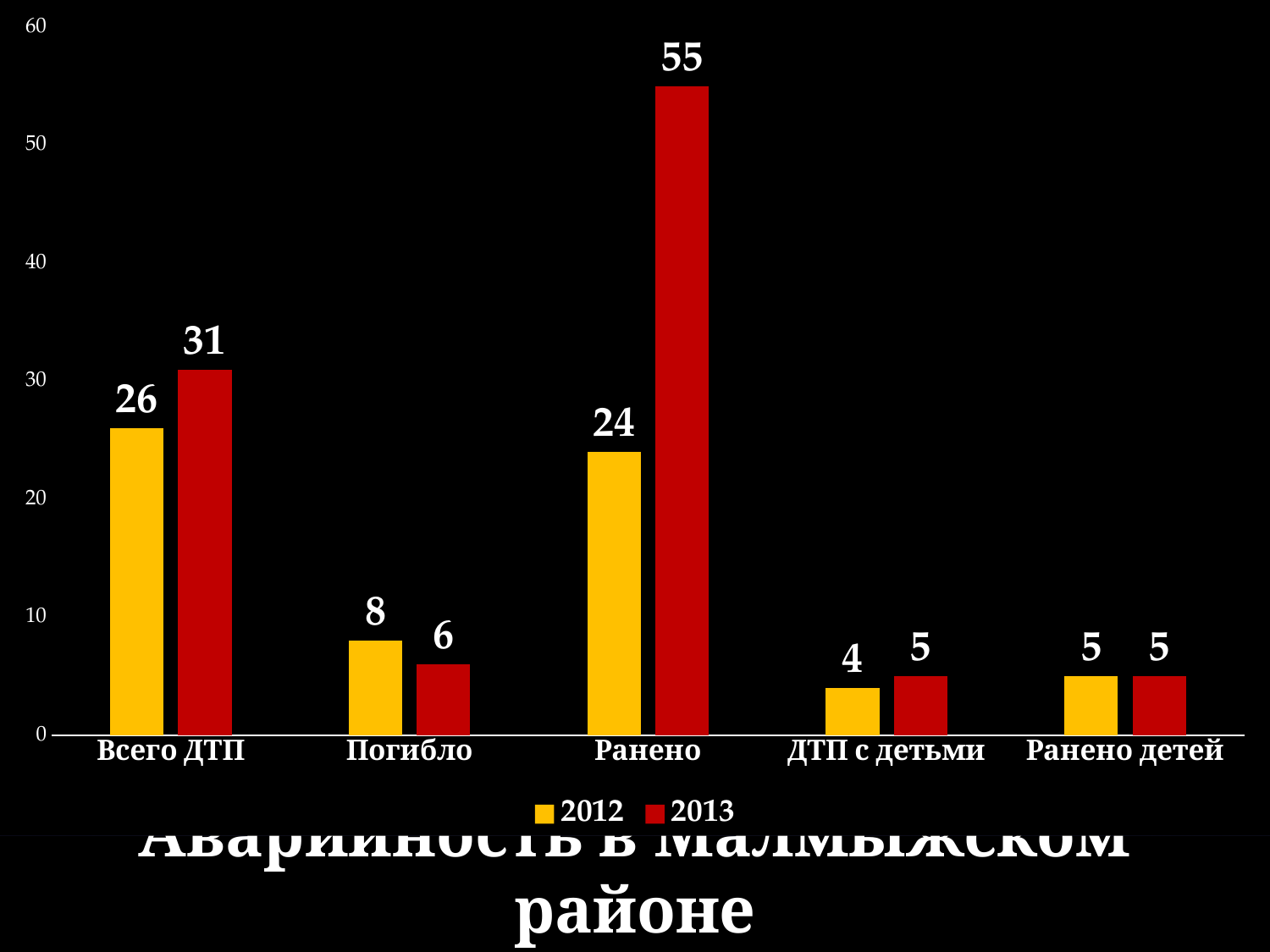

### Chart

| Category | 2012 | 2013 |
|---|---|---|
| Всего ДТП | 26.0 | 31.0 |
| Погибло | 8.0 | 6.0 |
| Ранено | 24.0 | 55.0 |
| ДТП с детьми | 4.0 | 5.0 |
| Ранено детей | 5.0 | 5.0 |
# Аварийность в Малмыжском районе